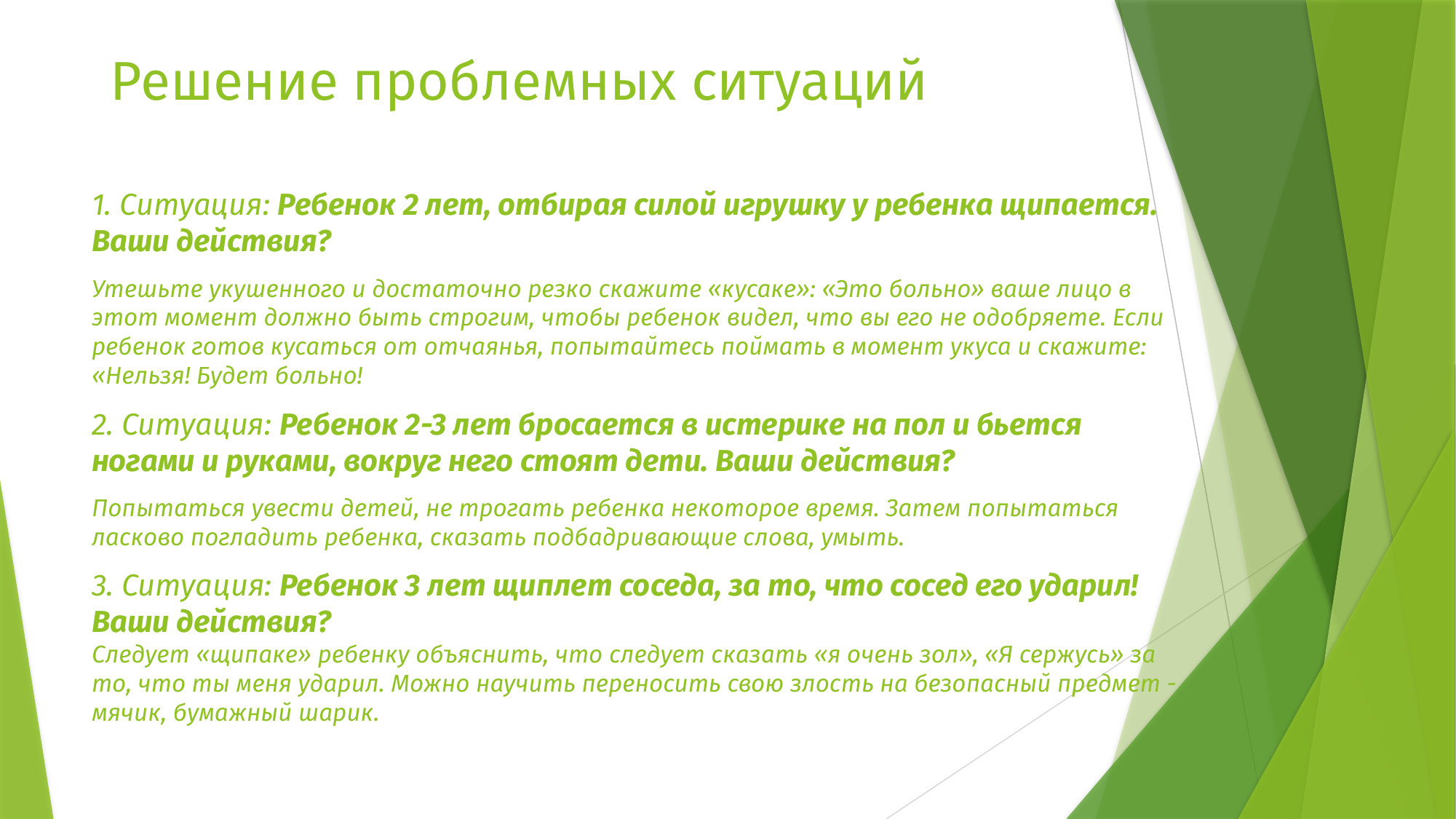

# Решение проблемных ситуаций
1. Ситуация: Ребенок 2 лет, отбирая силой игрушку у ребенка щипается. Ваши действия?
Утешьте укушенного и достаточно резко скажите «кусаке»: «Это больно» ваше лицо в этот момент должно быть строгим, чтобы ребенок видел, что вы его не одобряете. Если ребенок готов кусаться от отчаянья, попытайтесь поймать в момент укуса и скажите: «Нельзя! Будет больно!
2. Ситуация: Ребенок 2-3 лет бросается в истерике на пол и бьется ногами и руками, вокруг него стоят дети. Ваши действия?
Попытаться увести детей, не трогать ребенка некоторое время. Затем попытаться ласково погладить ребенка, сказать подбадривающие слова, умыть.
3. Ситуация: Ребенок 3 лет щиплет соседа, за то, что сосед его ударил! Ваши действия?
Следует «щипаке» ребенку объяснить, что следует сказать «я очень зол», «Я сержусь» за то, что ты меня ударил. Можно научить переносить свою злость на безопасный предмет - мячик, бумажный шарик.